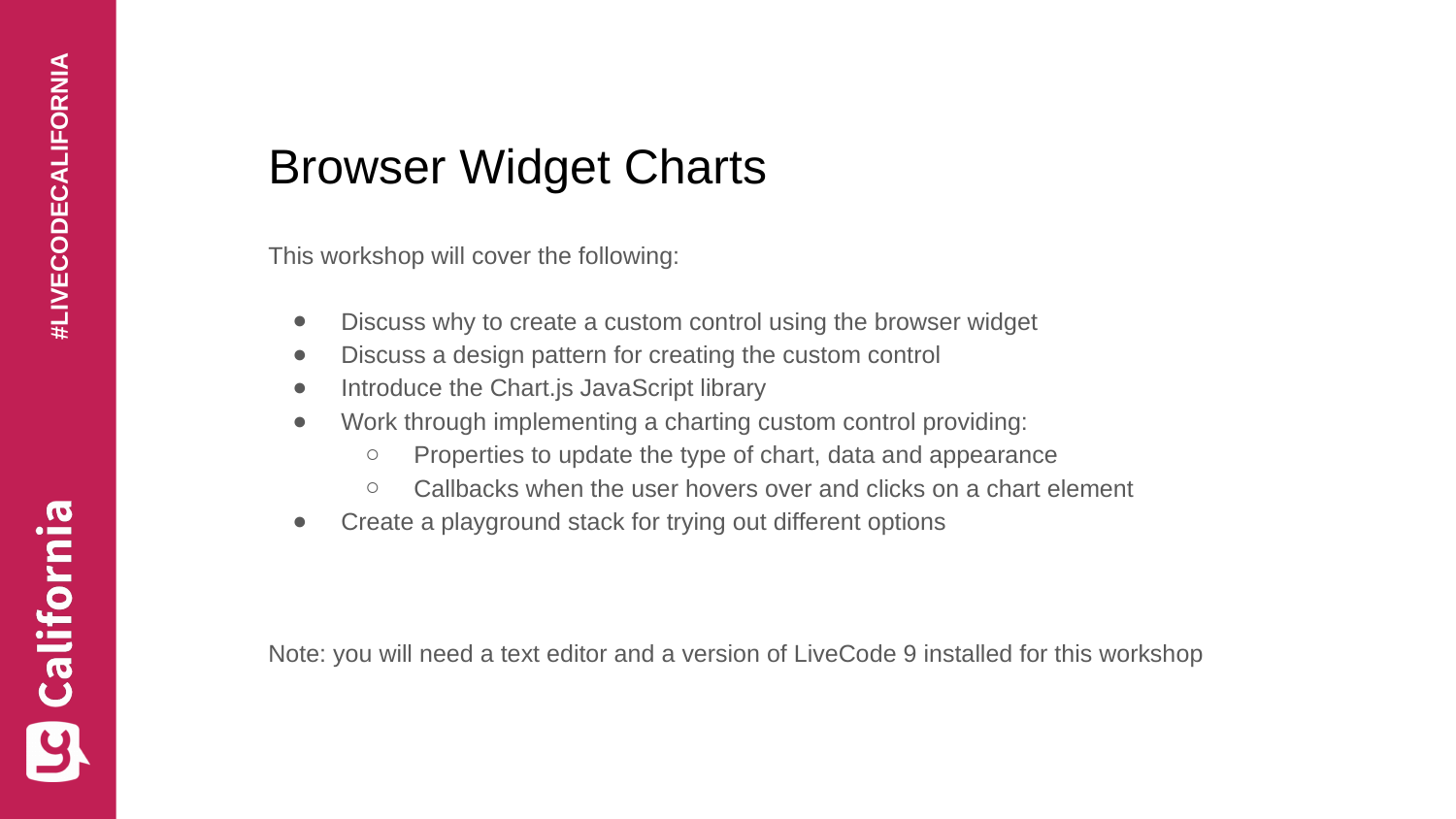

# Browser Widget Charts
This workshop will cover the following:
Discuss why to create a custom control using the browser widget
Discuss a design pattern for creating the custom control
Introduce the Chart.js JavaScript library
Work through implementing a charting custom control providing:
Properties to update the type of chart, data and appearance
Callbacks when the user hovers over and clicks on a chart element
Create a playground stack for trying out different options

Note: you will need a text editor and a version of LiveCode 9 installed for this workshop